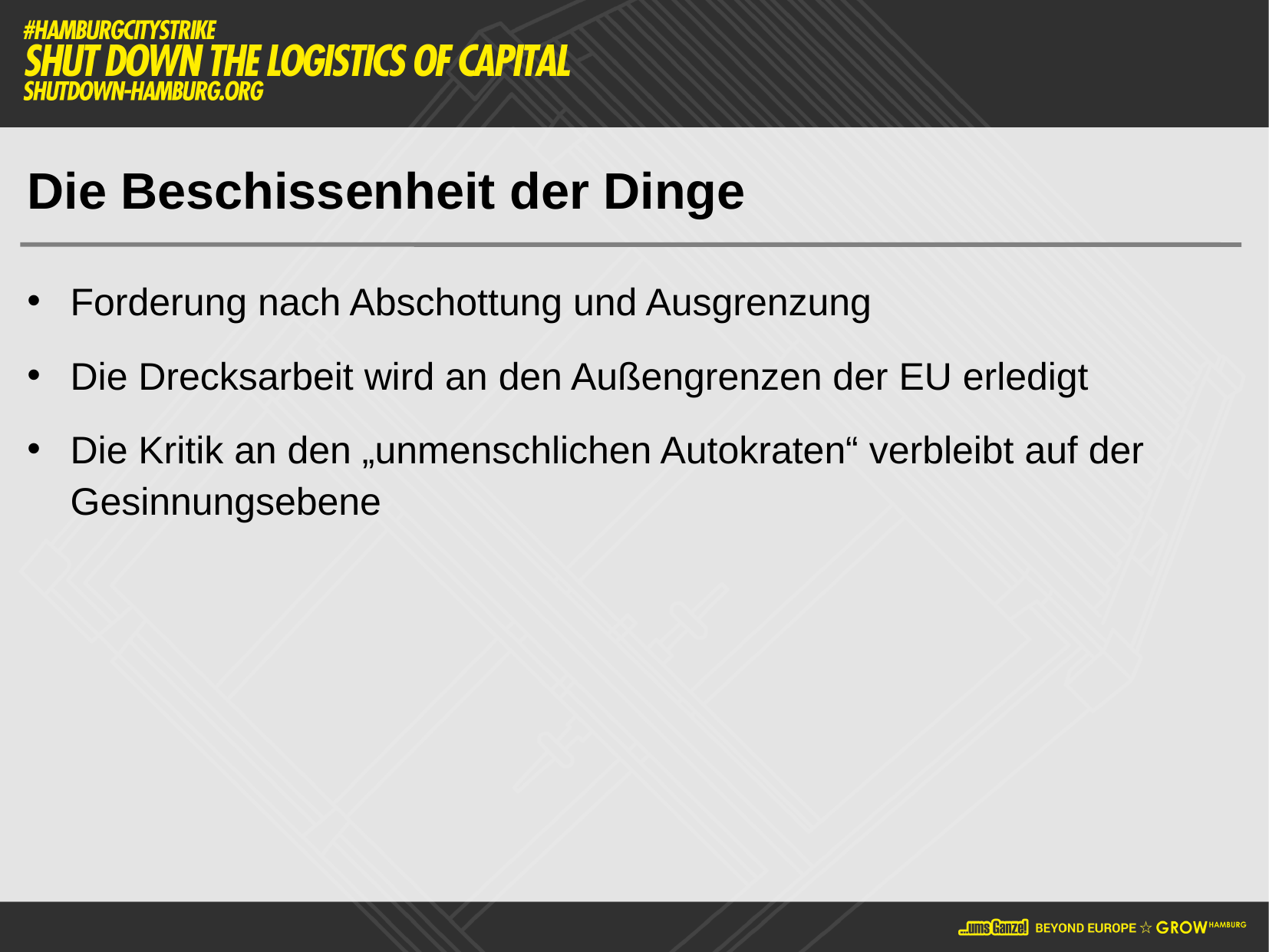

# Die Beschissenheit der Dinge
Forderung nach Abschottung und Ausgrenzung
Die Drecksarbeit wird an den Außengrenzen der EU erledigt
Die Kritik an den „unmenschlichen Autokraten“ verbleibt auf der Gesinnungsebene